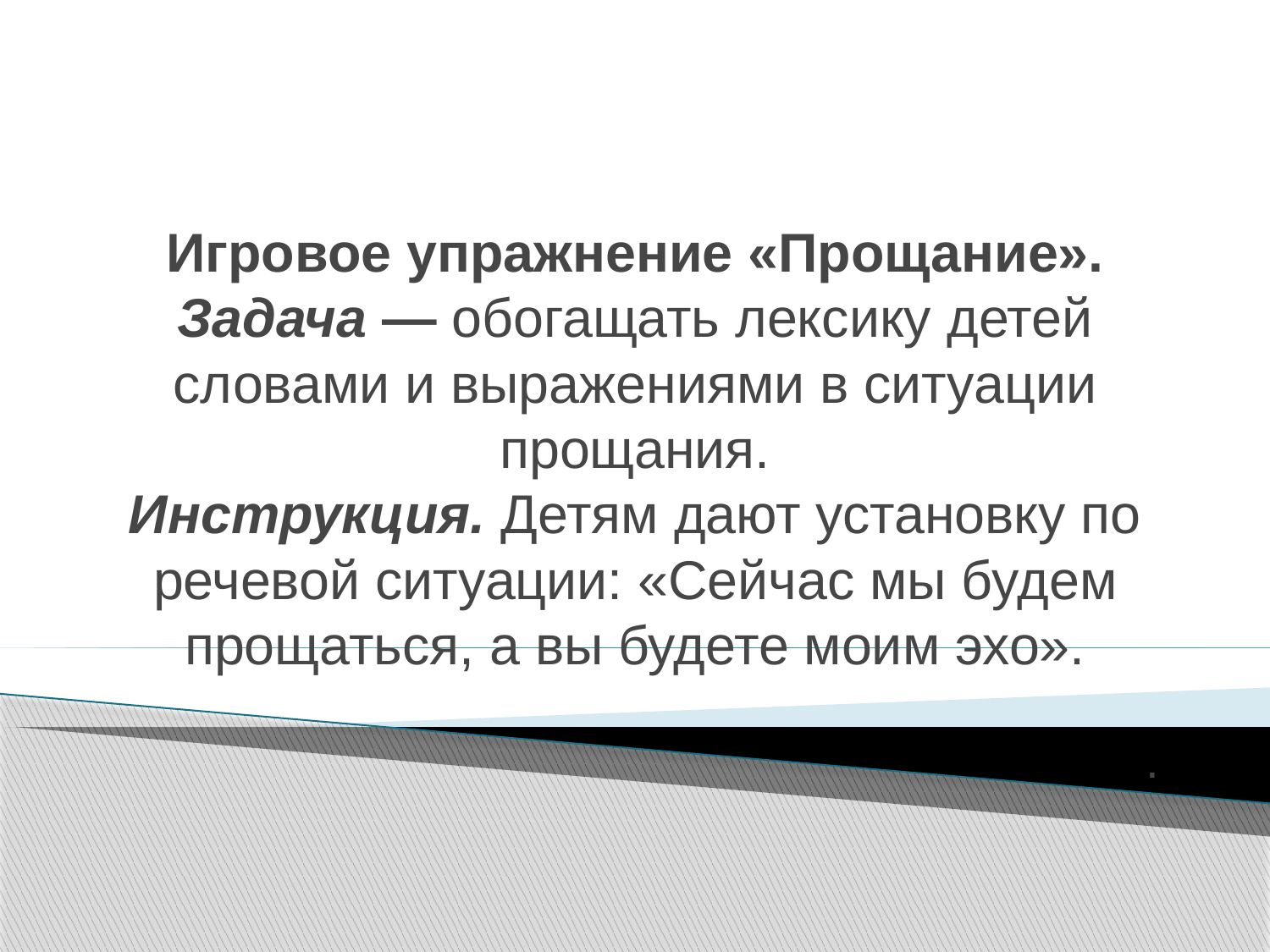

# Игровое упражнение «Прощание». Задача — обогащать лексику детей словами и выражениями в ситуации прощания. Инструкция. Детям дают установку по речевой ситуации: «Сейчас мы будем прощаться, а вы будете моим эхо».
.